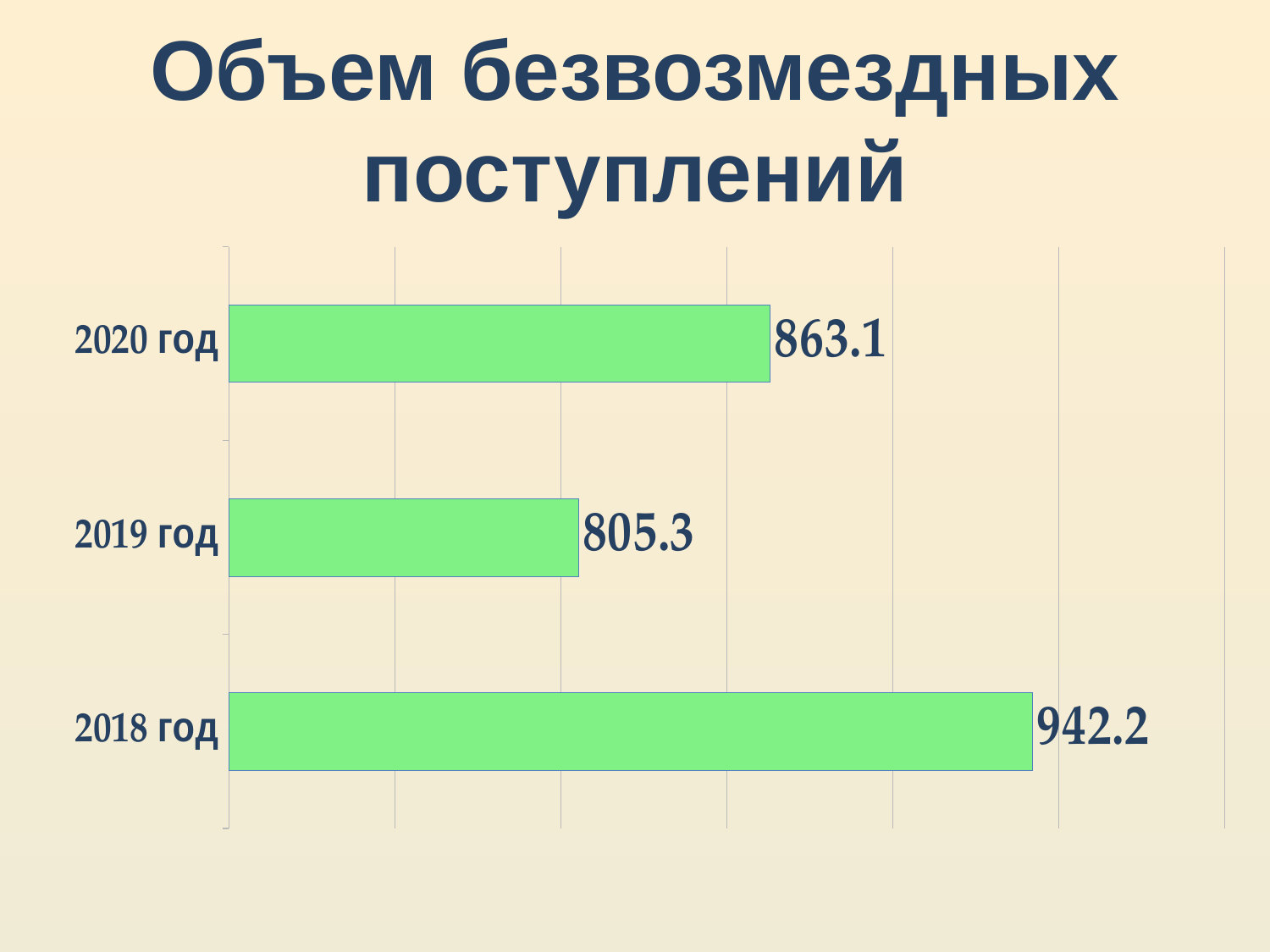

# Объем безвозмездных поступлений

### Chart

| Category | Ряд 1 |
|---|---|
| 2018 год | 942.2 |
| 2019 год | 805.3 |
| 2020 год | 863.1 |